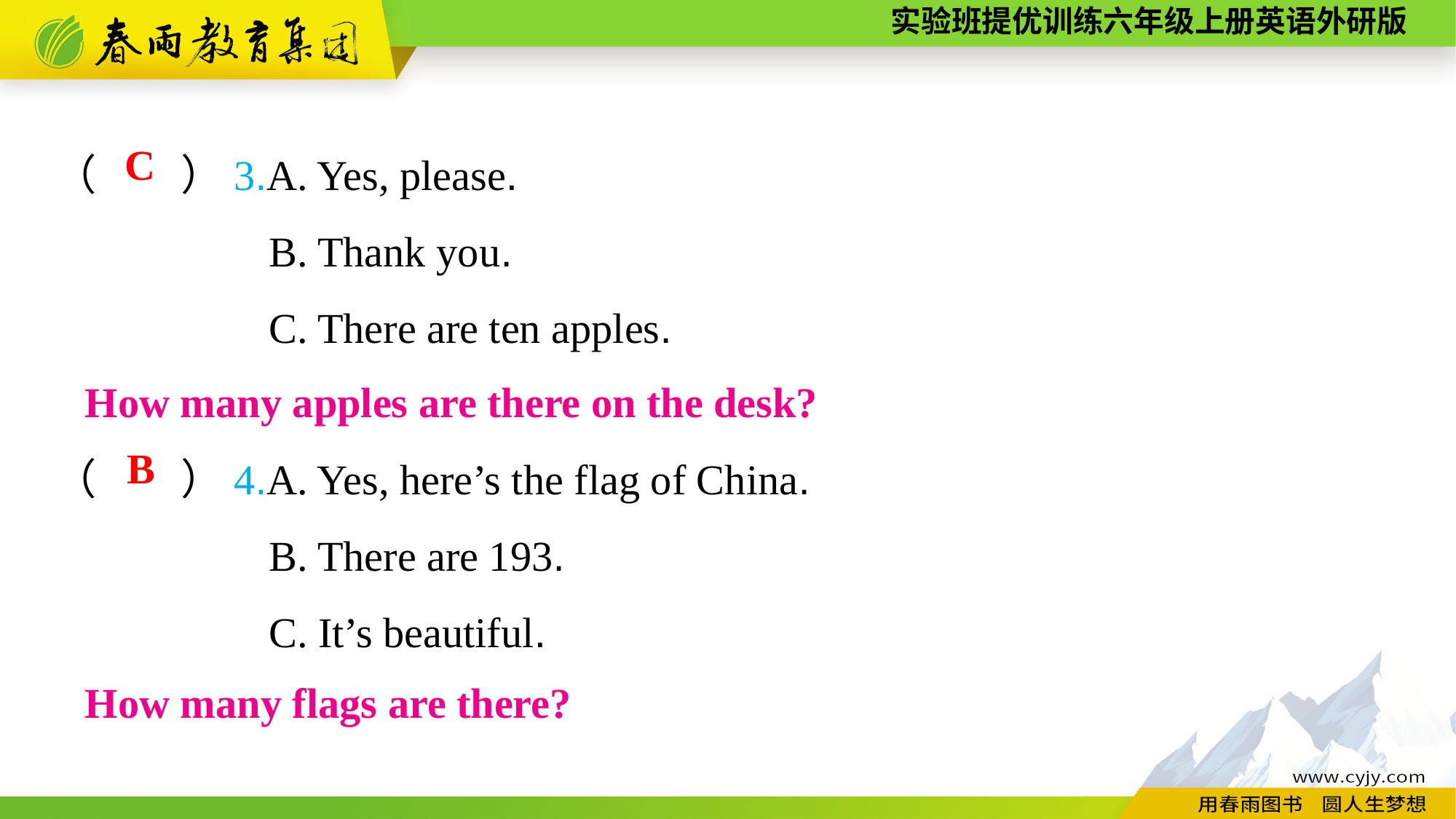

（　　）3.A. Yes, please.
B. Thank you.
C. There are ten apples.
C
How many apples are there on the desk?
（　　）4.A. Yes, here’s the flag of China.
B. There are 193.
C. It’s beautiful.
B
How many flags are there?